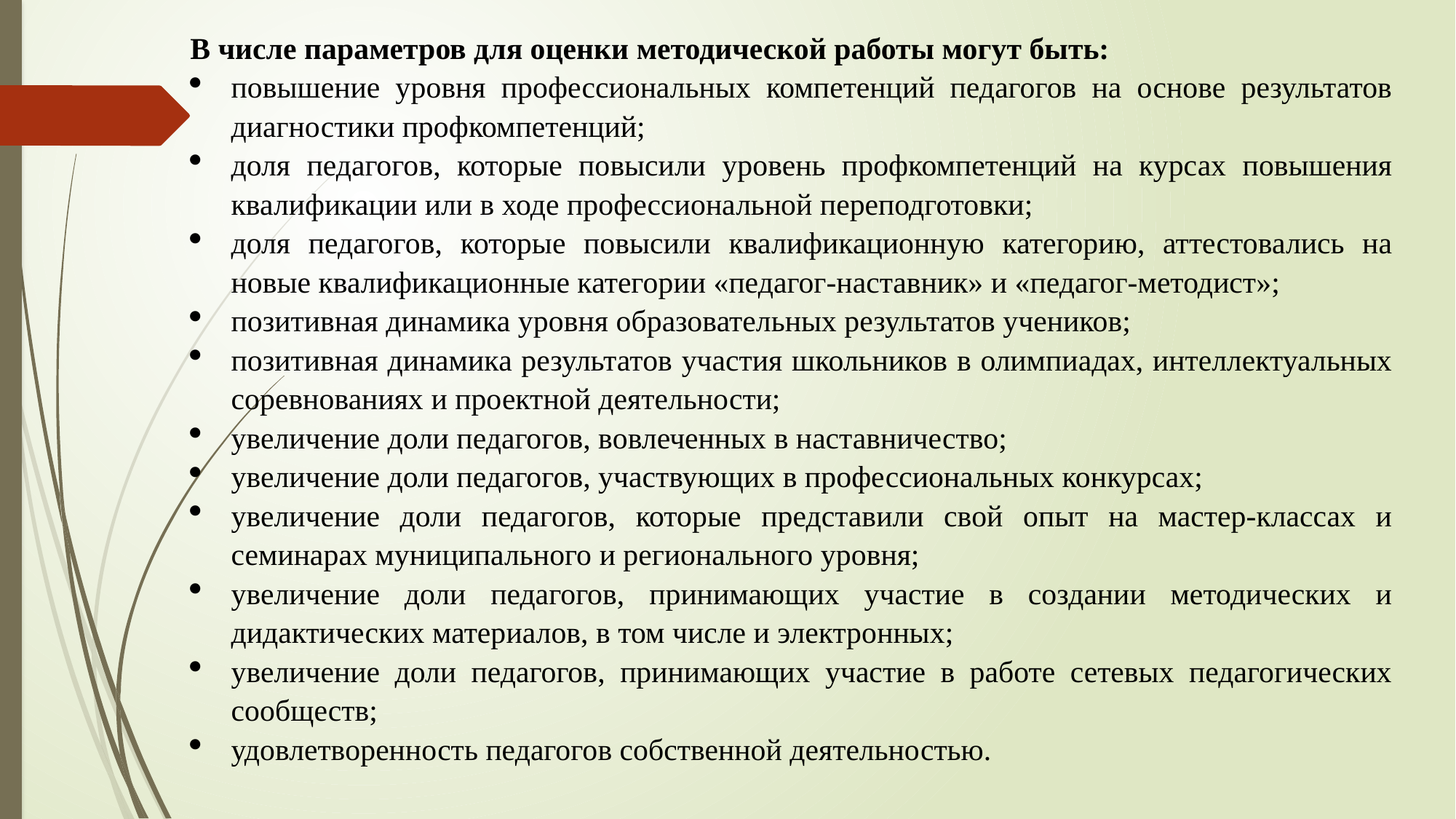

В числе параметров для оценки методической работы могут быть:
повышение уровня профессиональных компетенций педагогов на основе результатов диагностики профкомпетенций;
доля педагогов, которые повысили уровень профкомпетенций на курсах повышения квалификации или в ходе профессиональной переподготовки;
доля педагогов, которые повысили квалификационную категорию, аттестовались на новые квалификационные категории «педагог-наставник» и «педагог-методист»;
позитивная динамика уровня образовательных результатов учеников;
позитивная динамика результатов участия школьников в олимпиадах, интеллектуальных соревнованиях и проектной деятельности;
увеличение доли педагогов, вовлеченных в наставничество;
увеличение доли педагогов, участвующих в профессиональных конкурсах;
увеличение доли педагогов, которые представили свой опыт на мастер-классах и семинарах муниципального и регионального уровня;
увеличение доли педагогов, принимающих участие в создании методических и дидактических материалов, в том числе и электронных;
увеличение доли педагогов, принимающих участие в работе сетевых педагогических сообществ;
удовлетворенность педагогов собственной деятельностью.